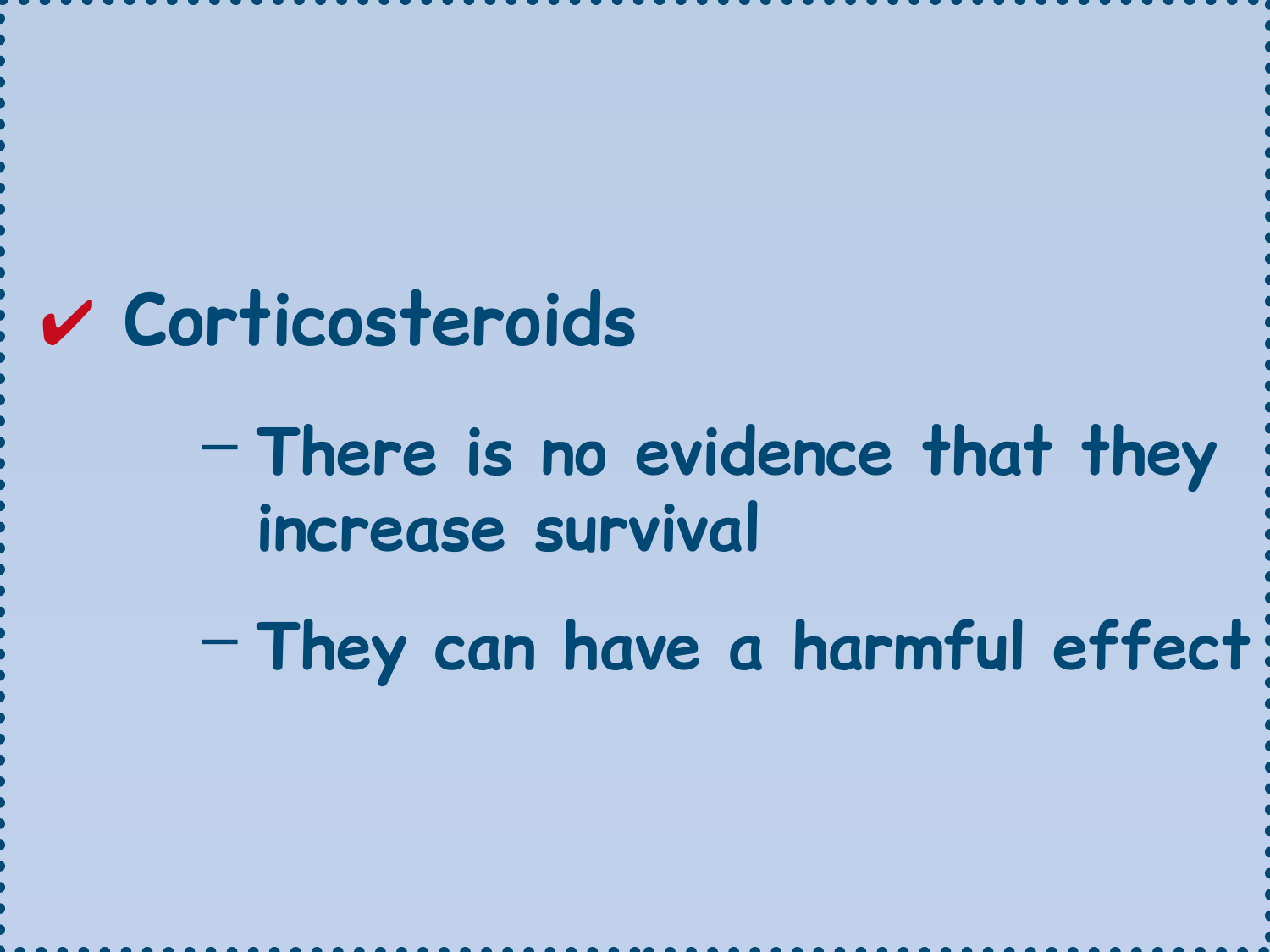

✔  Corticosteroids

There is no evidence that they increase survival

They can have a harmful effect

#